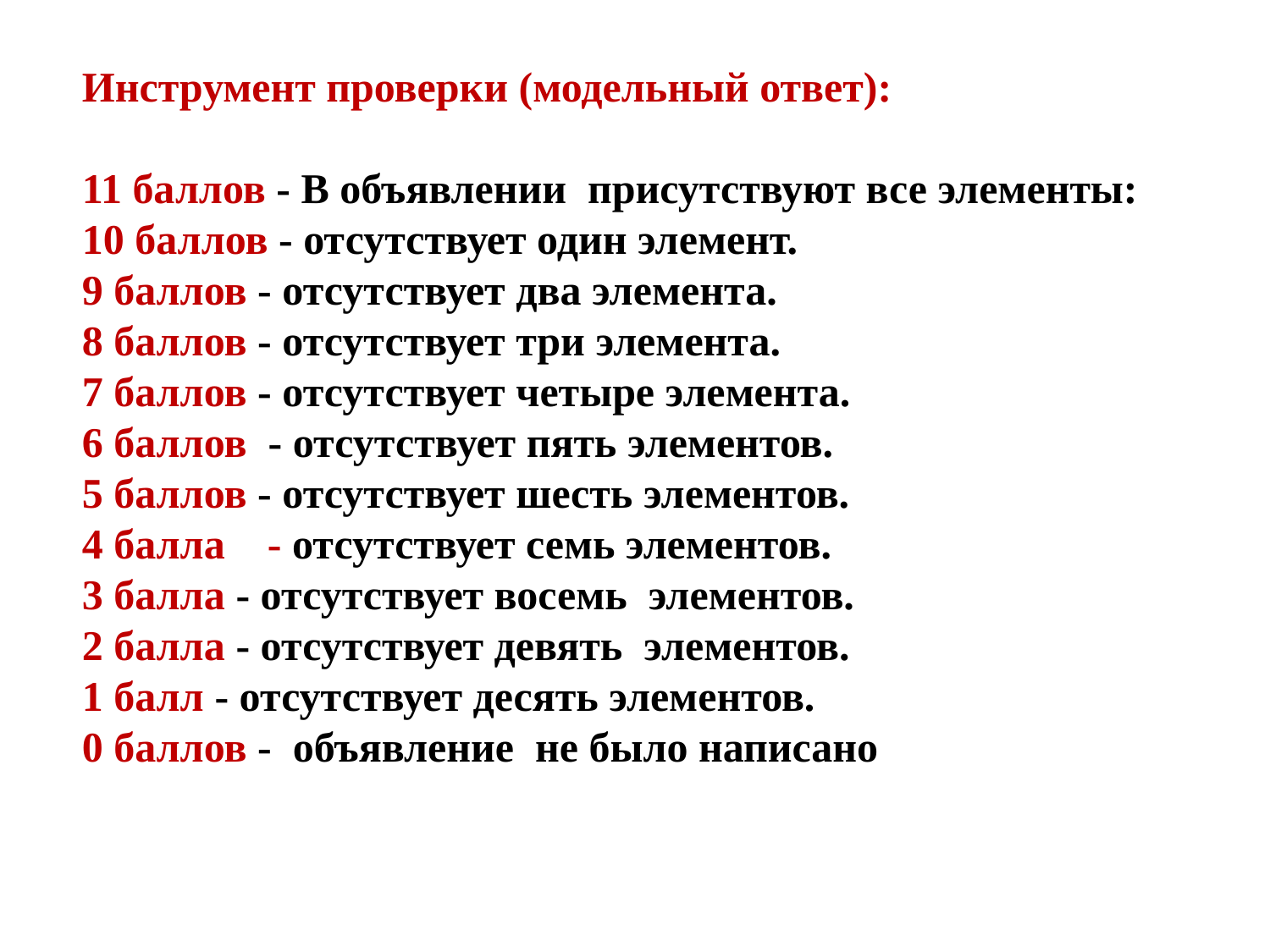

Инструмент проверки (модельный ответ):

11 баллов - В объявлении  присутствуют все элементы:
10 баллов - отсутствует один элемент.
9 баллов - отсутствует два элемента.
8 баллов - отсутствует три элемента.
7 баллов - отсутствует четыре элемента.
6 баллов  - отсутствует пять элементов.
5 баллов - отсутствует шесть элементов.
4 балла    - отсутствует семь элементов.
3 балла - отсутствует восемь  элементов.
2 балла - отсутствует девять  элементов.
1 балл - отсутствует десять элементов.
0 баллов -  объявление  не было написано